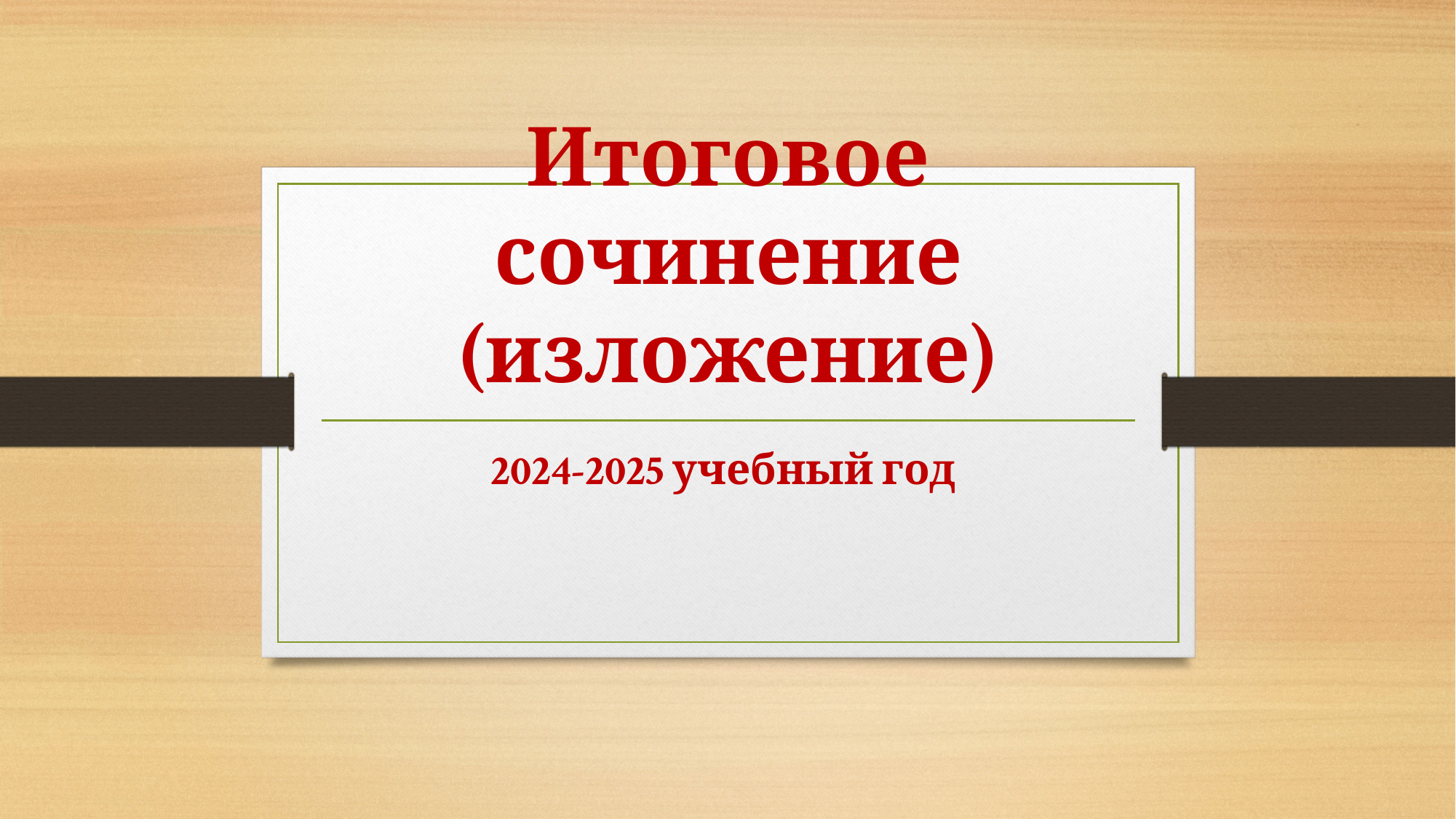

# Итоговое сочинение (изложение)
2024-2025 учебный год